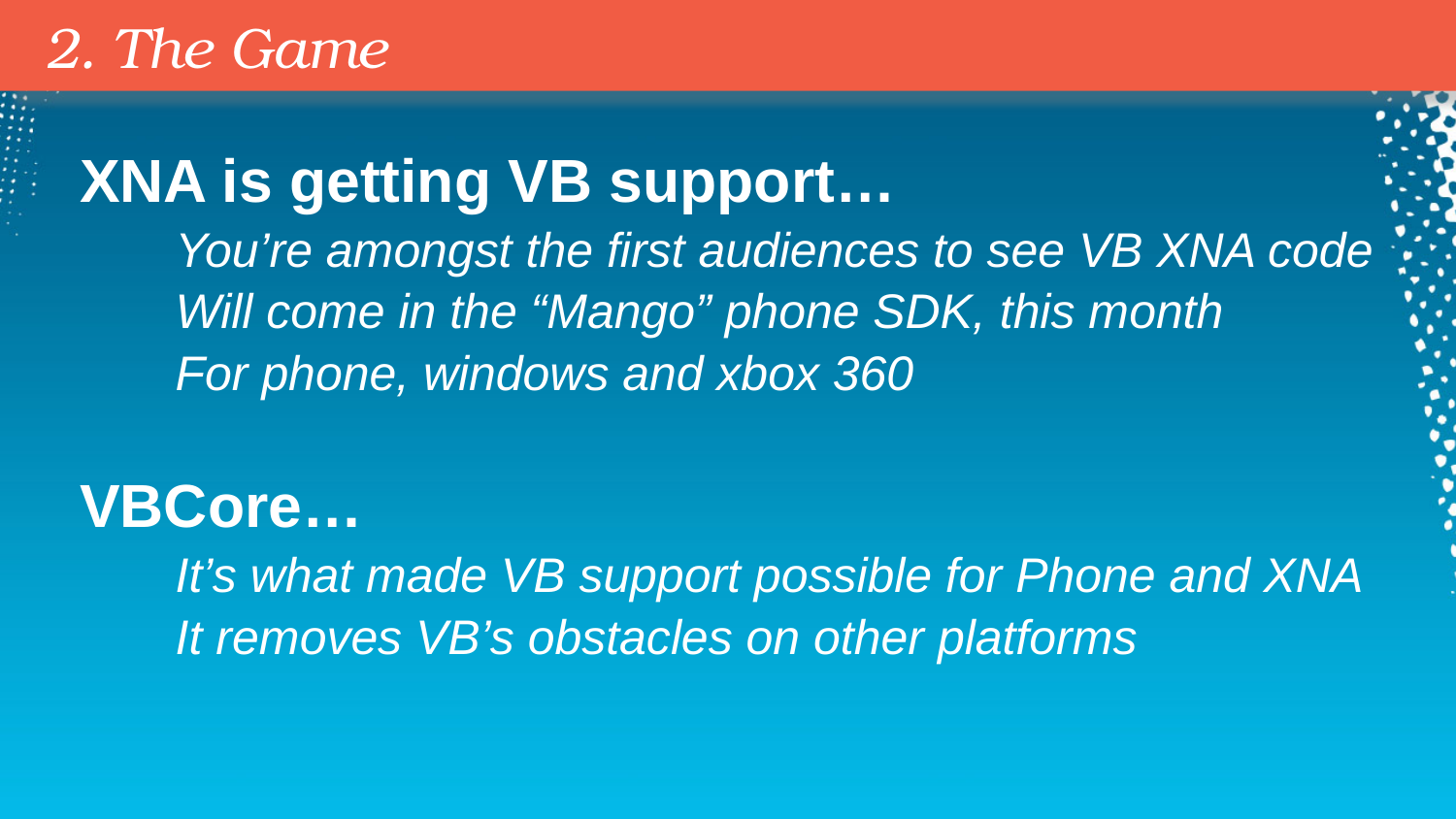

2. The Game
XNA is getting VB support…
You’re amongst the first audiences to see VB XNA code
Will come in the “Mango” phone SDK, this month
For phone, windows and xbox 360

VBCore…
It’s what made VB support possible for Phone and XNA
It removes VB’s obstacles on other platforms